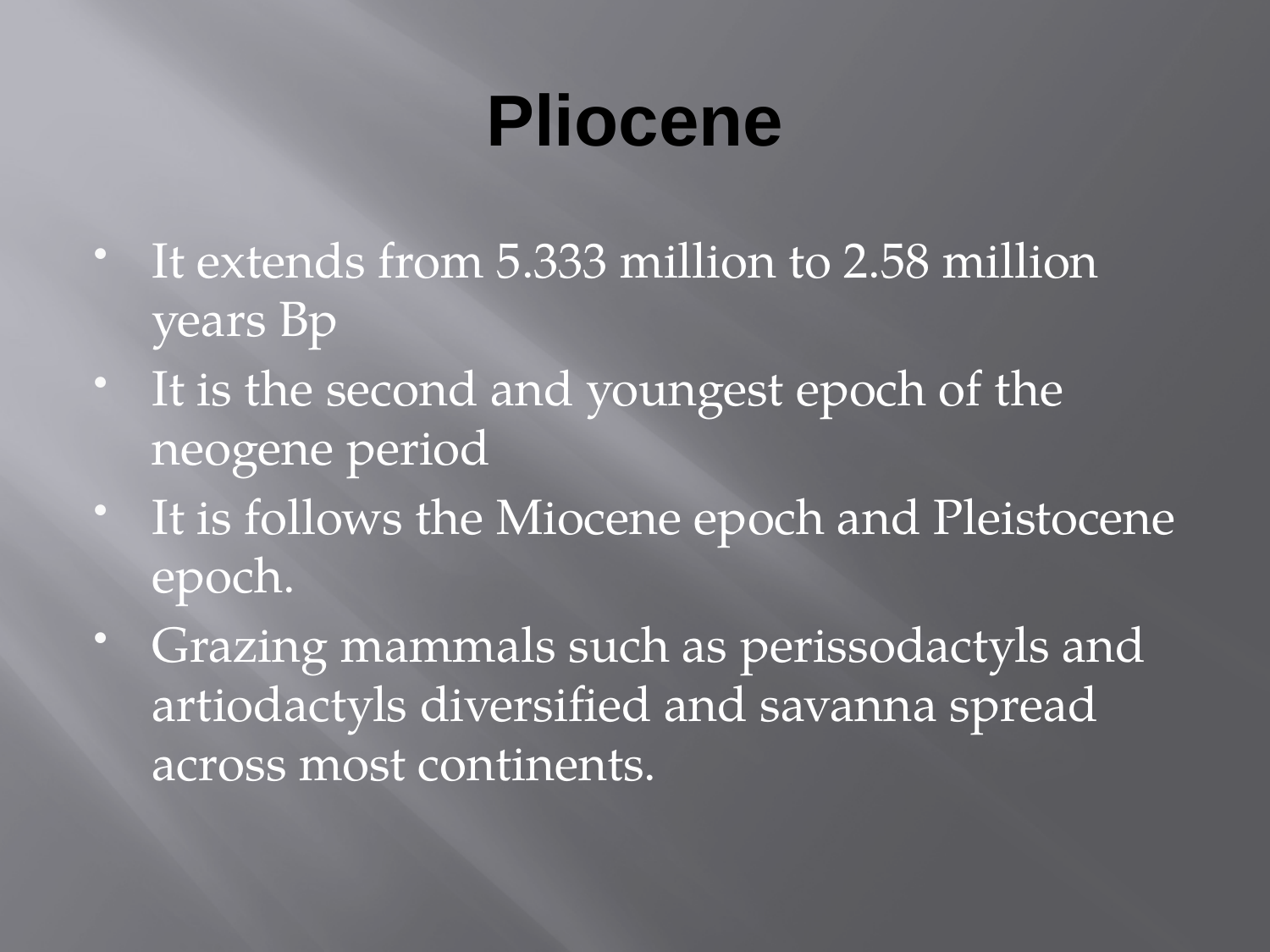

# Pliocene
It extends from 5.333 million to 2.58 million years Bp
It is the second and youngest epoch of the neogene period
It is follows the Miocene epoch and Pleistocene epoch.
Grazing mammals such as perissodactyls and artiodactyls diversified and savanna spread across most continents.